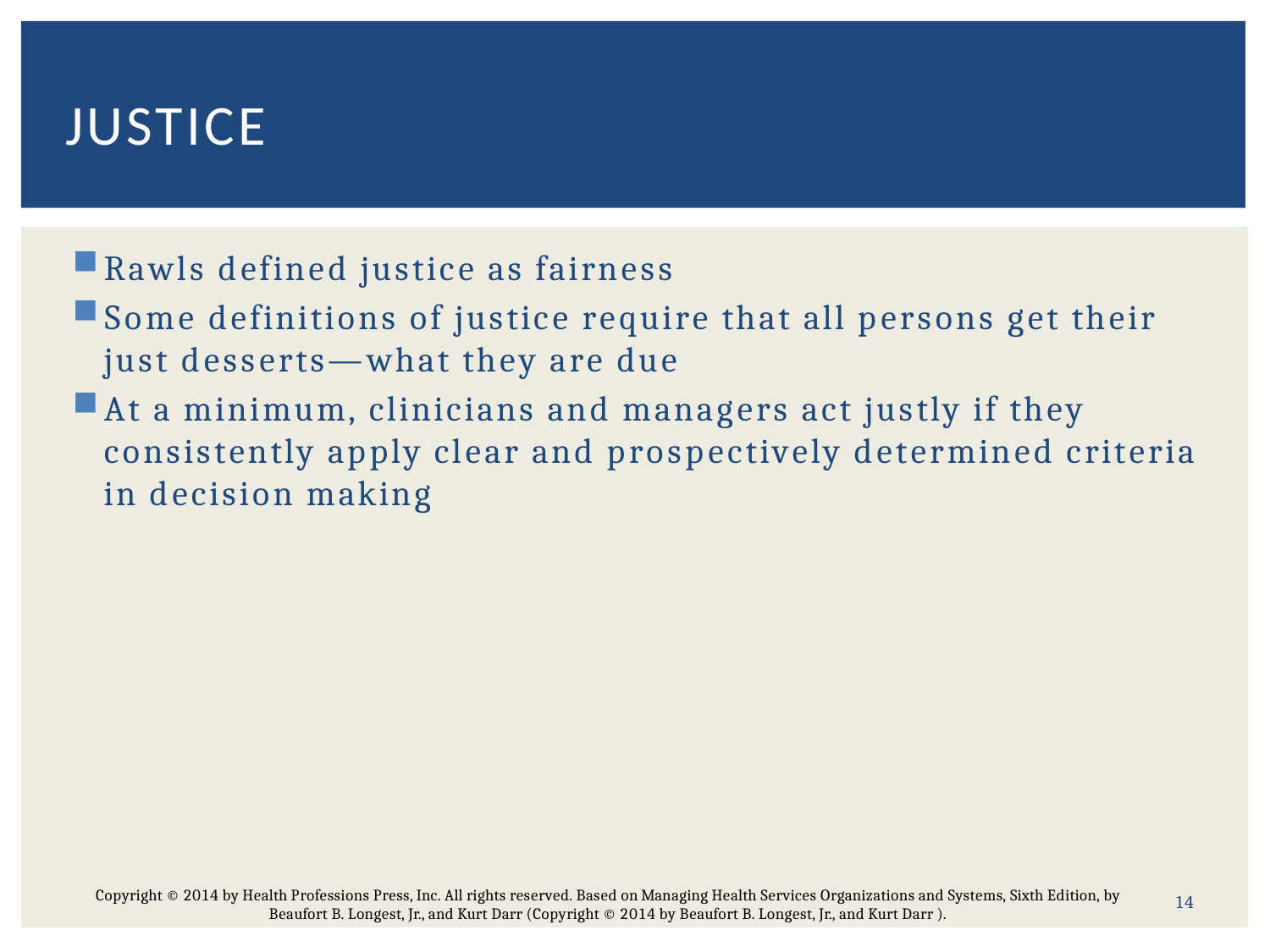

# justice
Rawls defined justice as fairness
Some definitions of justice require that all persons get their just desserts—what they are due
At a minimum, clinicians and managers act justly if they consistently apply clear and prospectively determined criteria in decision making
14